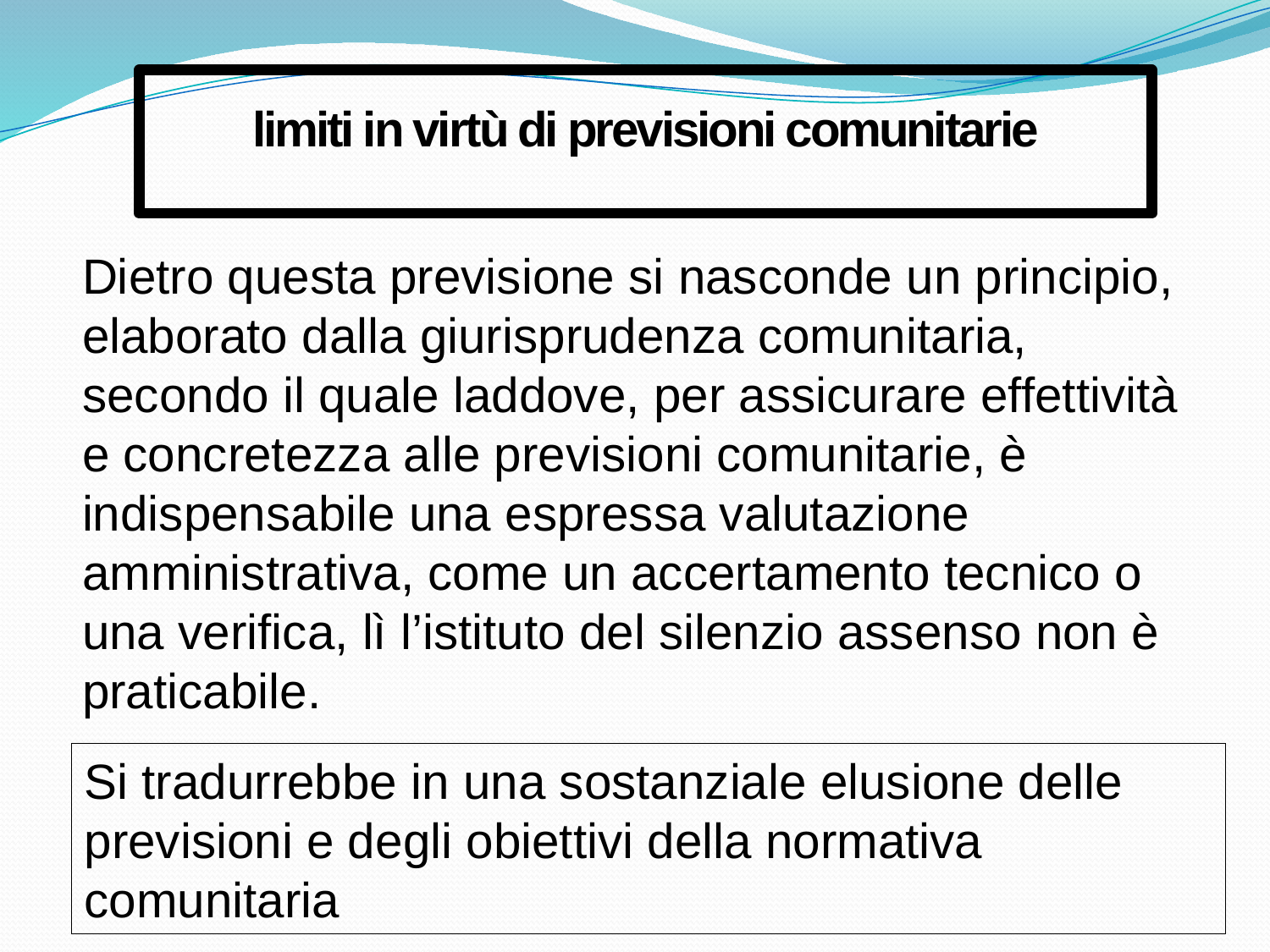

limiti in virtù di previsioni comunitarie

Dietro questa previsione si nasconde un principio, elaborato dalla giurisprudenza comunitaria, secondo il quale laddove, per assicurare effettività e concretezza alle previsioni comunitarie, è indispensabile una espressa valutazione amministrativa, come un accertamento tecnico o una verifica, lì l’istituto del silenzio assenso non è praticabile.
Si tradurrebbe in una sostanziale elusione delle previsioni e degli obiettivi della normativa comunitaria